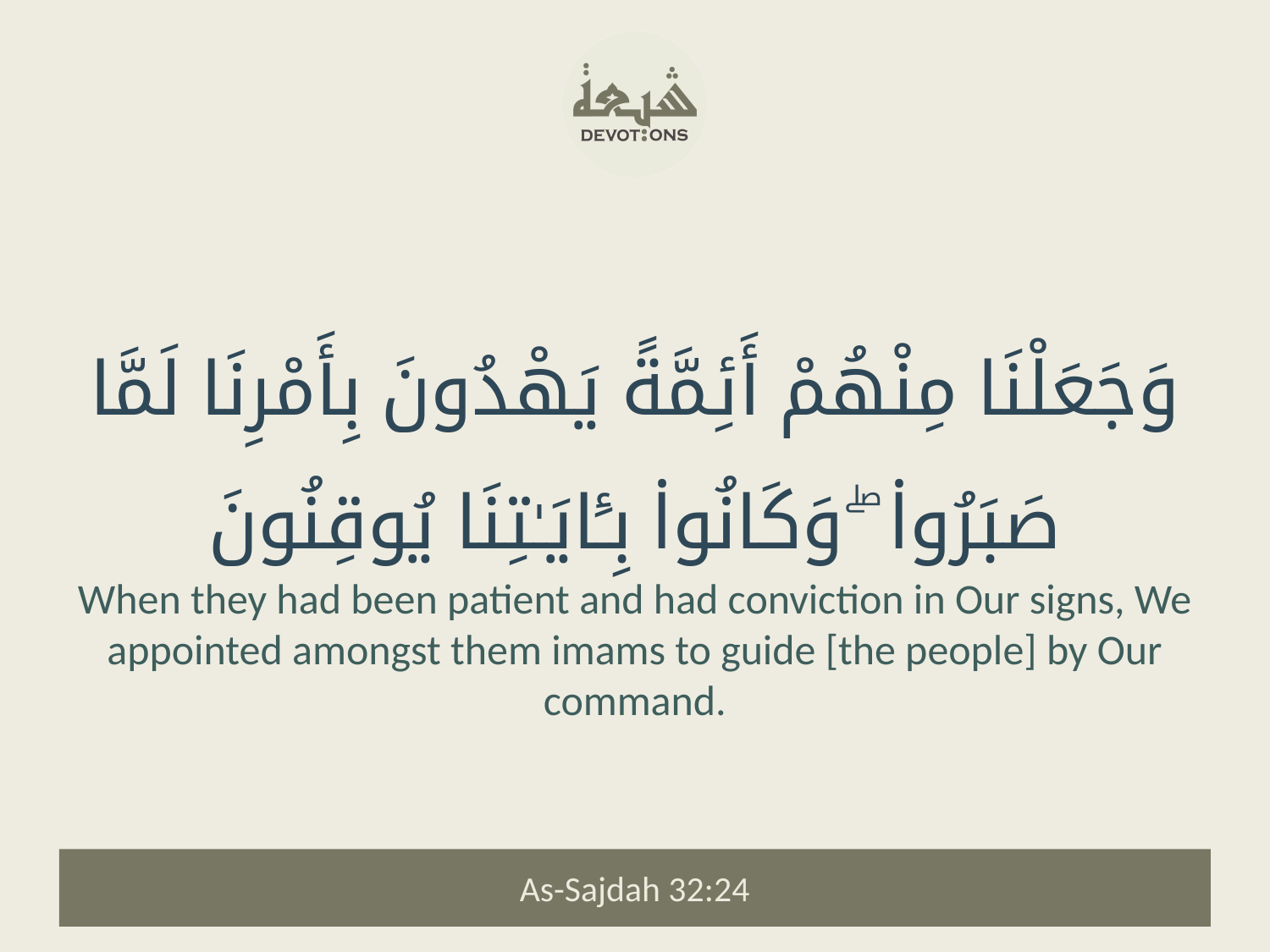

وَجَعَلْنَا مِنْهُمْ أَئِمَّةً يَهْدُونَ بِأَمْرِنَا لَمَّا صَبَرُوا۟ ۖ وَكَانُوا۟ بِـَٔايَـٰتِنَا يُوقِنُونَ
When they had been patient and had conviction in Our signs, We appointed amongst them imams to guide [the people] by Our command.
As-Sajdah 32:24